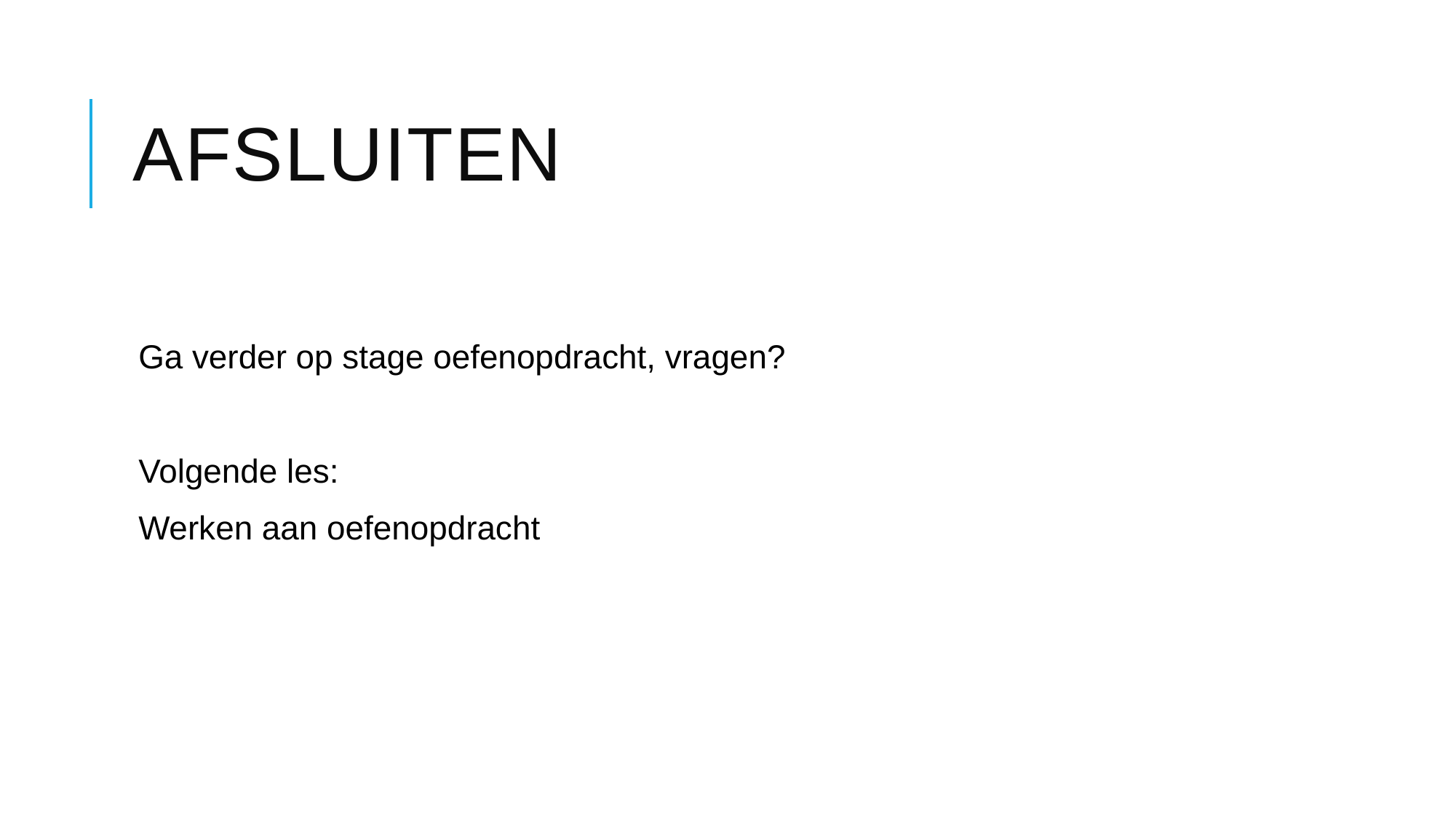

# Afsluiten

Ga verder op stage oefenopdracht, vragen?

Volgende les:
Werken aan oefenopdracht